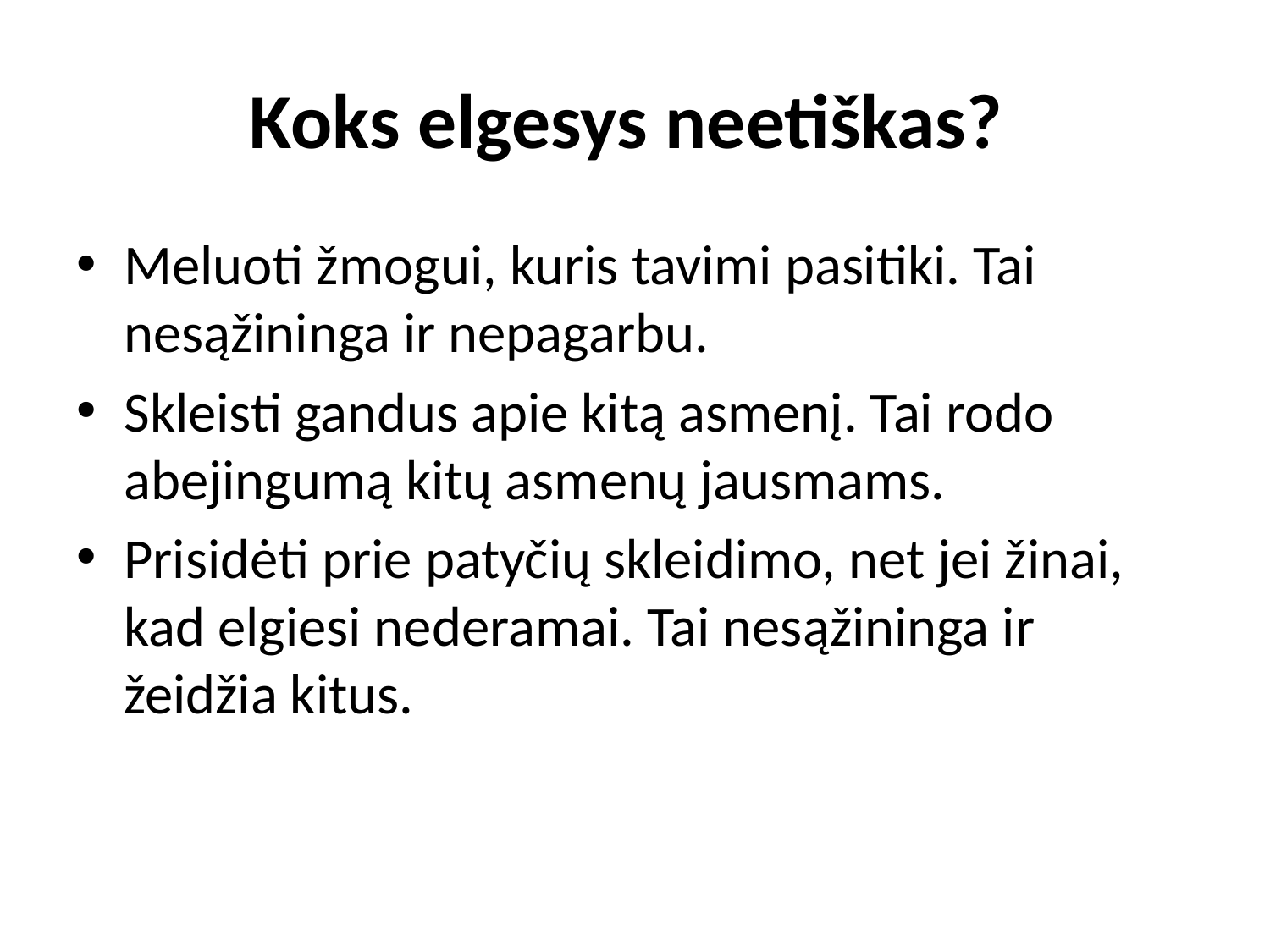

# Koks elgesys neetiškas?
Meluoti žmogui, kuris tavimi pasitiki. Tai nesąžininga ir nepagarbu.
Skleisti gandus apie kitą asmenį. Tai rodo abejingumą kitų asmenų jausmams.
Prisidėti prie patyčių skleidimo, net jei žinai, kad elgiesi nederamai. Tai nesąžininga ir žeidžia kitus.